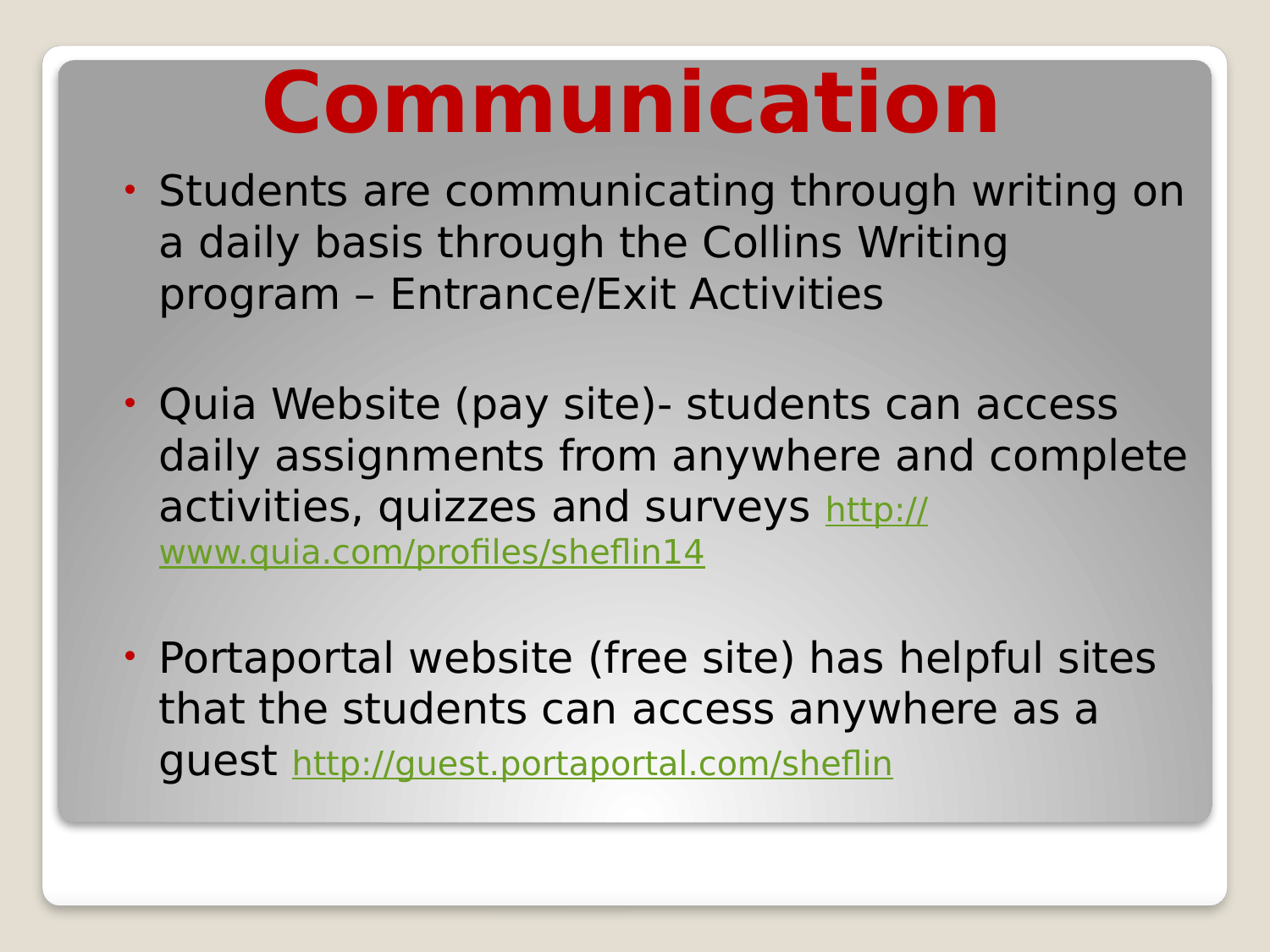

# Communication
Students are communicating through writing on a daily basis through the Collins Writing program – Entrance/Exit Activities

Quia Website (pay site)- students can access daily assignments from anywhere and complete activities, quizzes and surveys http://www.quia.com/profiles/sheflin14

Portaportal website (free site) has helpful sites that the students can access anywhere as a guest http://guest.portaportal.com/sheflin